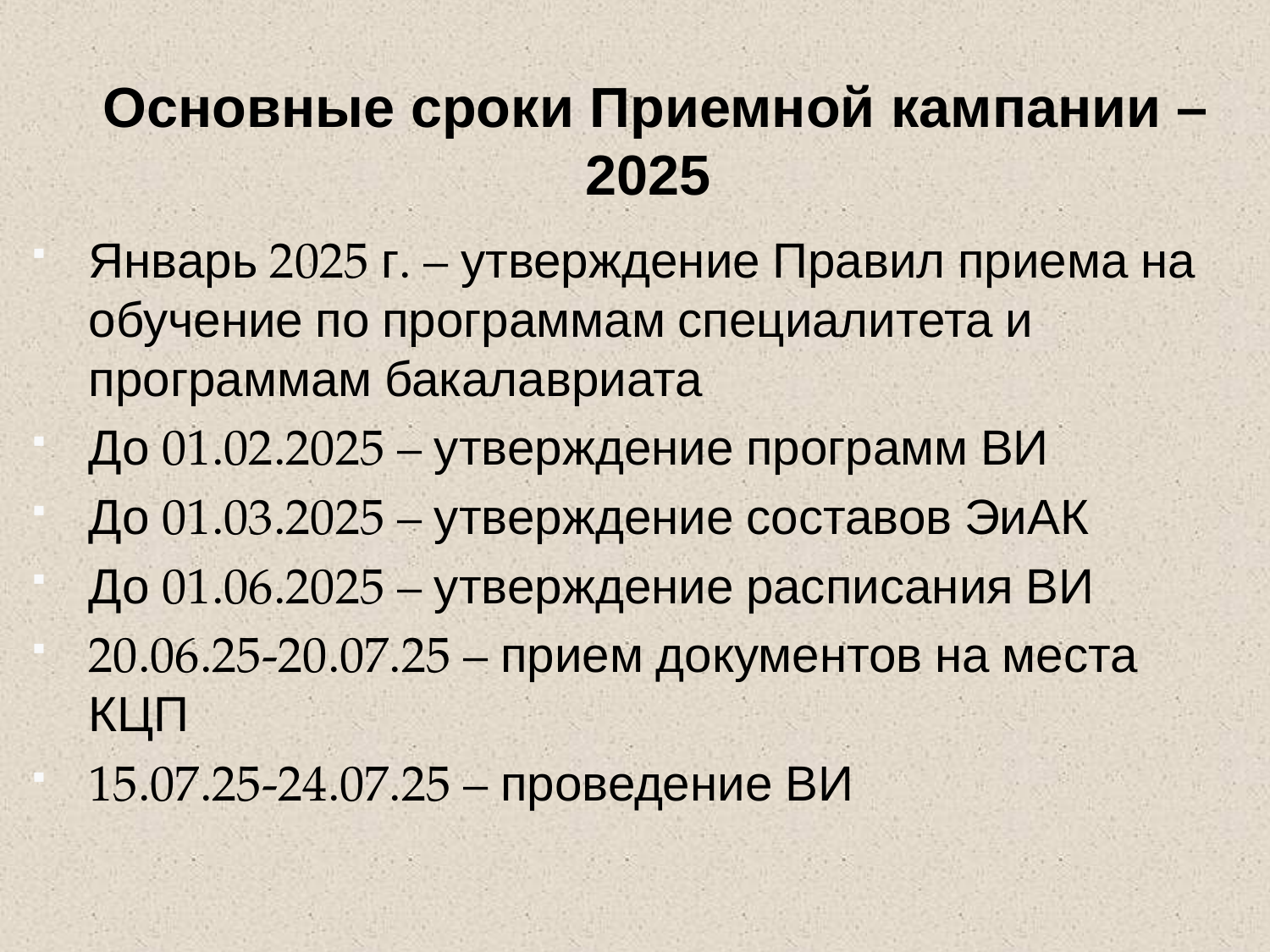

Основные сроки Приемной кампании – 2025
Январь 2025 г. – утверждение Правил приема на обучение по программам специалитета и программам бакалавриата
До 01.02.2025 – утверждение программ ВИ
До 01.03.2025 – утверждение составов ЭиАК
До 01.06.2025 – утверждение расписания ВИ
20.06.25-20.07.25 – прием документов на места КЦП
15.07.25-24.07.25 – проведение ВИ